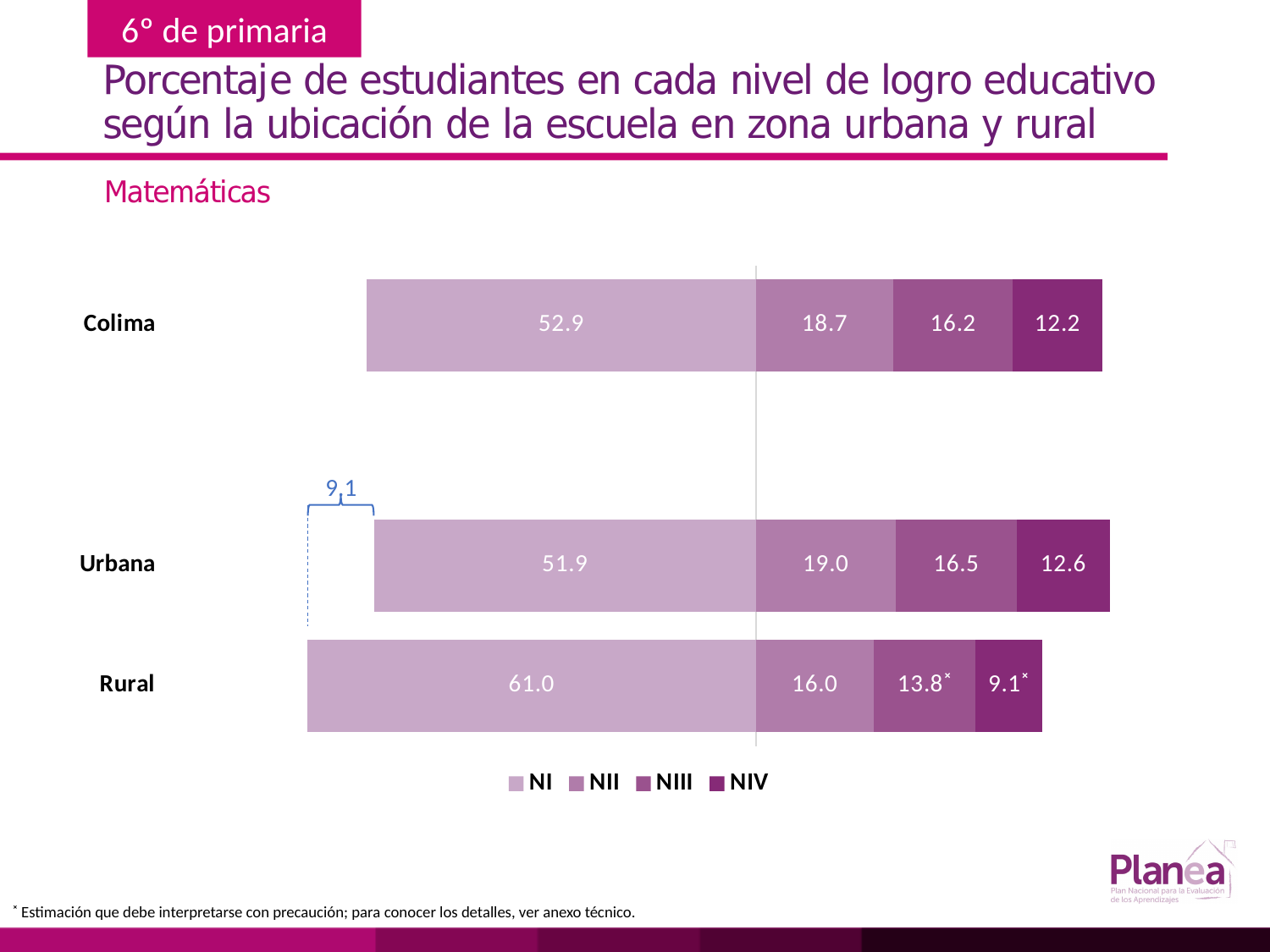

# Porcentaje de estudiantes en cada nivel de logro educativo según la ubicación de la escuela en zona urbana y rural

Matemáticas

### Chart

| Category |  |  |  |  |
|---|---|---|---|---|
| Rural | -61.0 | 16.0 | 13.8 | 9.1 |
| Urbana | -51.9 | 19.0 | 16.5 | 12.6 |
|  | None | None | None | None |
| Colima | -52.9 | 18.7 | 16.2 | 12.2 |
9.1
˟ Estimación que debe interpretarse con precaución; para conocer los detalles, ver anexo técnico.